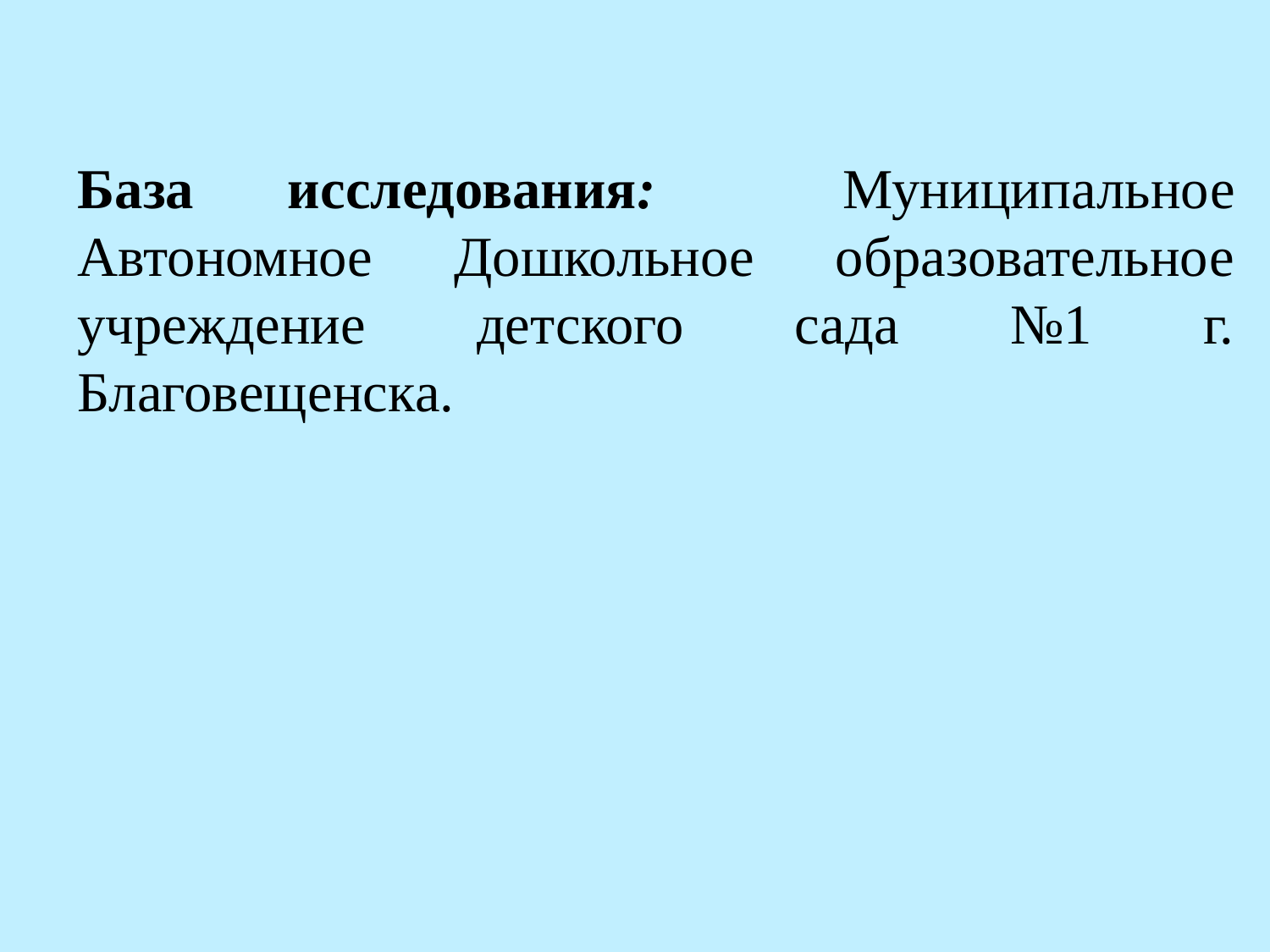

База исследования:  Муниципальное Автономное Дошкольное образовательное учреждение детского сада №1 г. Благовещенска.